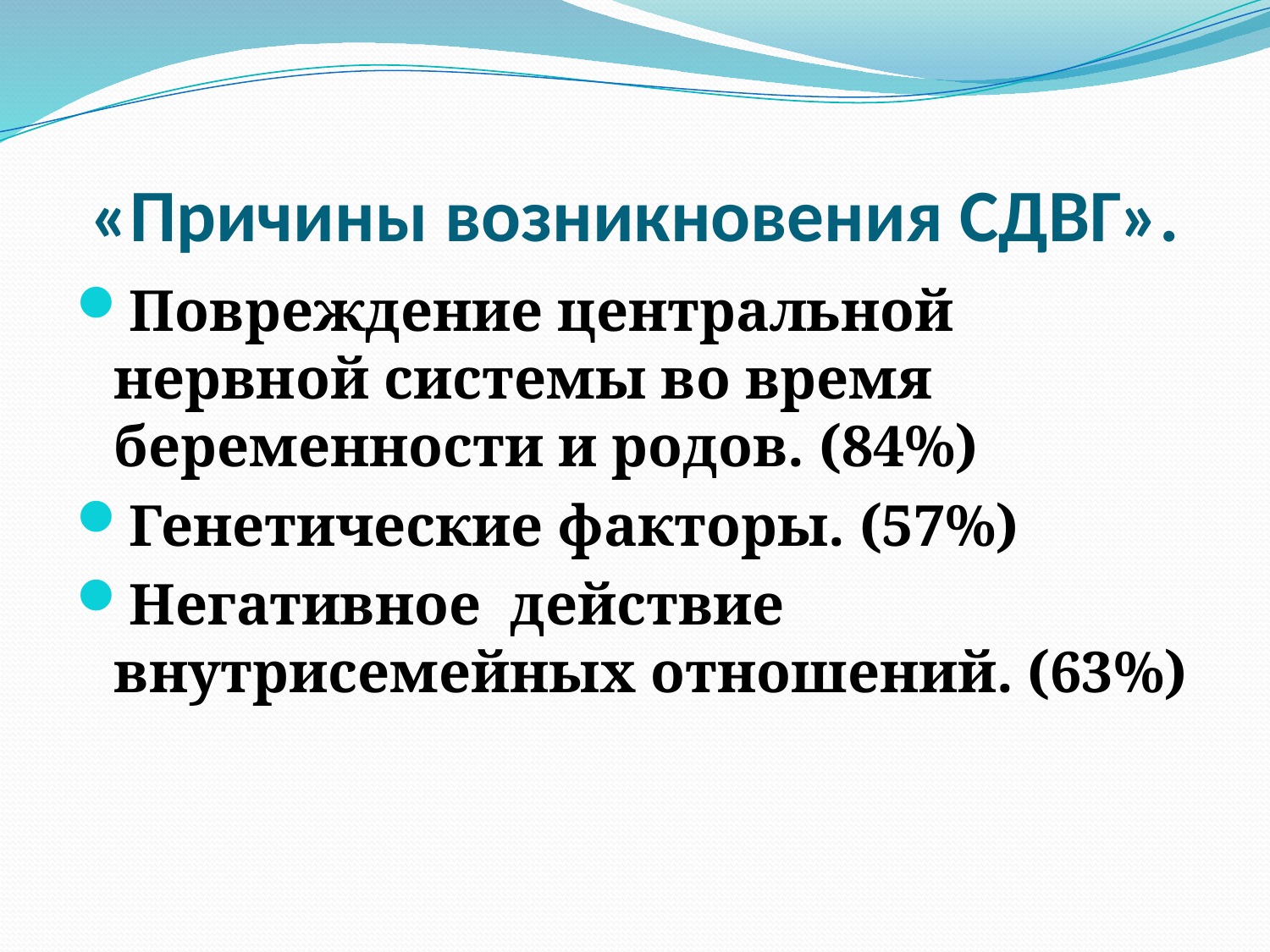

# «Причины возникновения СДВГ».
Повреждение центральной нервной системы во время беременности и родов. (84%)
Генетические факторы. (57%)
Негативное  действие  внутрисемейных отношений. (63%)